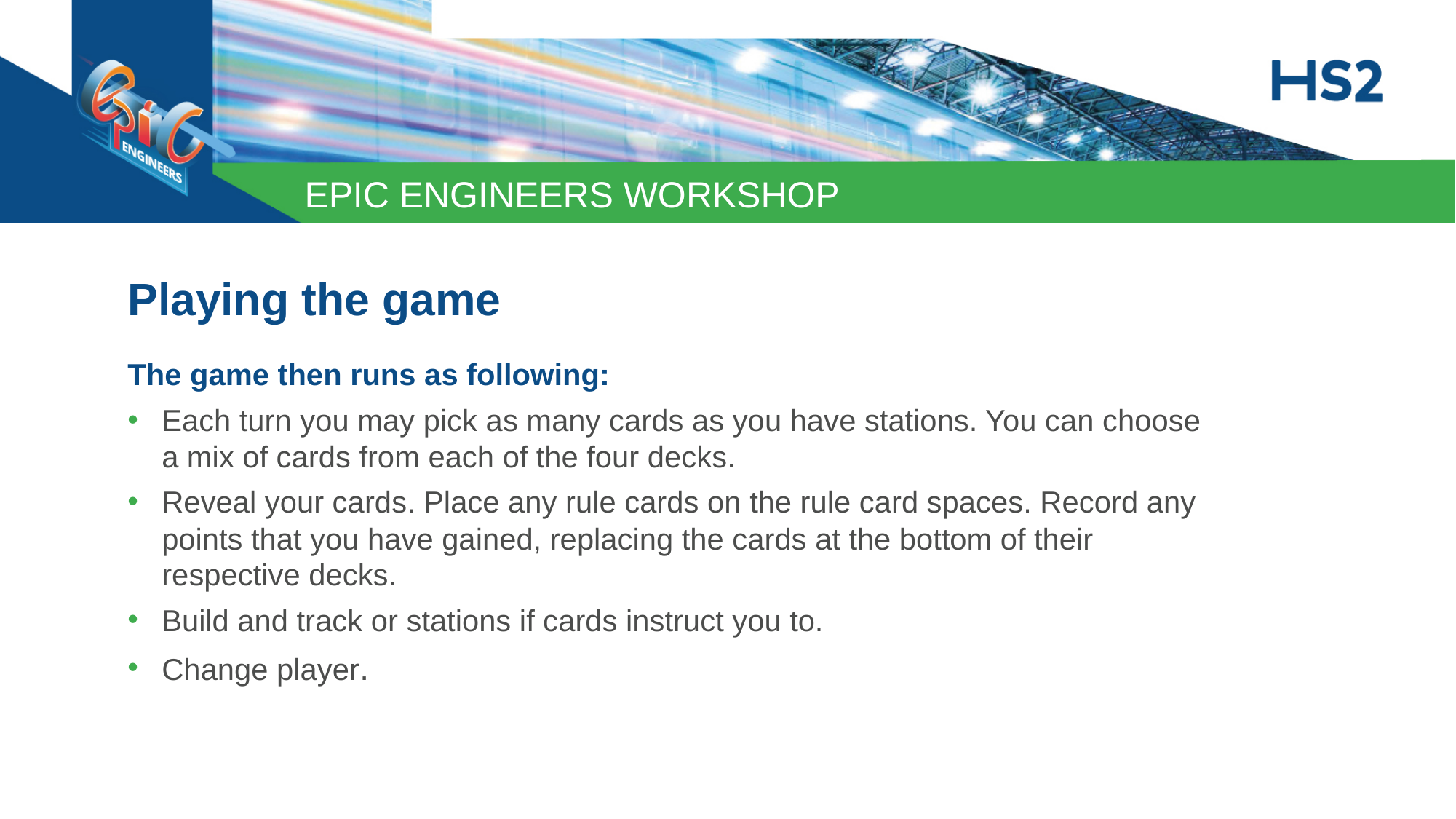

Playing the game
The game then runs as following:
Each turn you may pick as many cards as you have stations. You can choose a mix of cards from each of the four decks.
Reveal your cards. Place any rule cards on the rule card spaces. Record any points that you have gained, replacing the cards at the bottom of their respective decks.
Build and track or stations if cards instruct you to.
Change player.